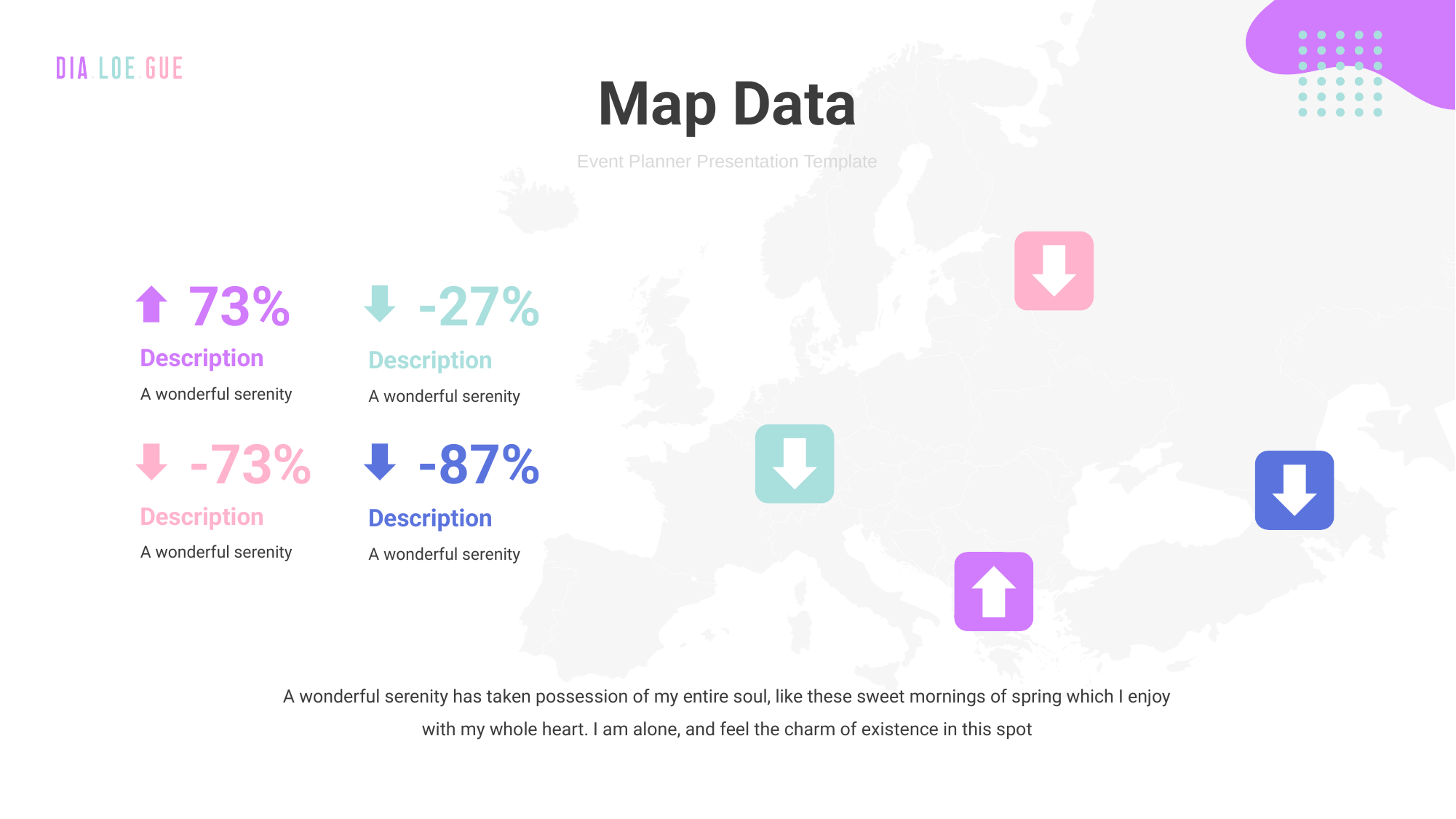

# Map Data
Event Planner Presentation Template

73%
-27%

Description
Description
A wonderful serenity
A wonderful serenity
-73%
-87%

Description
Description
A wonderful serenity
A wonderful serenity

A wonderful serenity has taken possession of my entire soul, like these sweet mornings of spring which I enjoy with my whole heart. I am alone, and feel the charm of existence in this spot